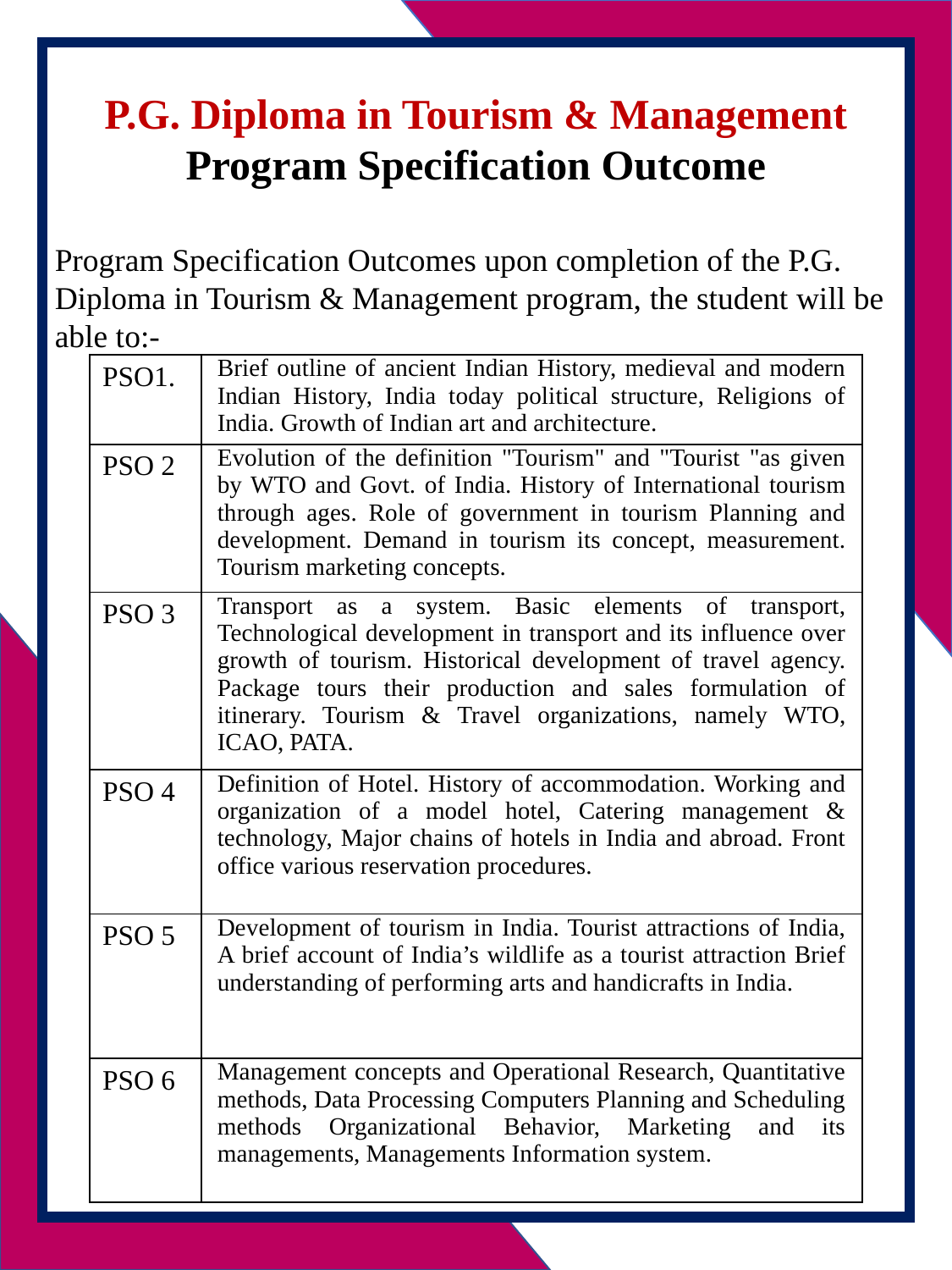

P.G. Diploma in Tourism & Management Program Specification Outcome

Program Specification Outcomes upon completion of the P.G. Diploma in Tourism & Management program, the student will be able to:-

| PSO1. | Brief outline of ancient Indian History, medieval and modern Indian History, India today political structure, Religions of India. Growth of Indian art and architecture. |
| --- | --- |
| PSO 2 | Evolution of the definition "Tourism" and "Tourist "as given by WTO and Govt. of India. History of International tourism through ages. Role of government in tourism Planning and development. Demand in tourism its concept, measurement. Tourism marketing concepts. |
| PSO 3 | Transport as a system. Basic elements of transport, Technological development in transport and its influence over growth of tourism. Historical development of travel agency. Package tours their production and sales formulation of itinerary. Tourism & Travel organizations, namely WTO, ICAO, PATA. |
| PSO 4 | Definition of Hotel. History of accommodation. Working and organization of a model hotel, Catering management & technology, Major chains of hotels in India and abroad. Front office various reservation procedures. |
| PSO 5 | Development of tourism in India. Tourist attractions of India, A brief account of India’s wildlife as a tourist attraction Brief understanding of performing arts and handicrafts in India. |
| PSO 6 | Management concepts and Operational Research, Quantitative methods, Data Processing Computers Planning and Scheduling methods Organizational Behavior, Marketing and its managements, Managements Information system. |